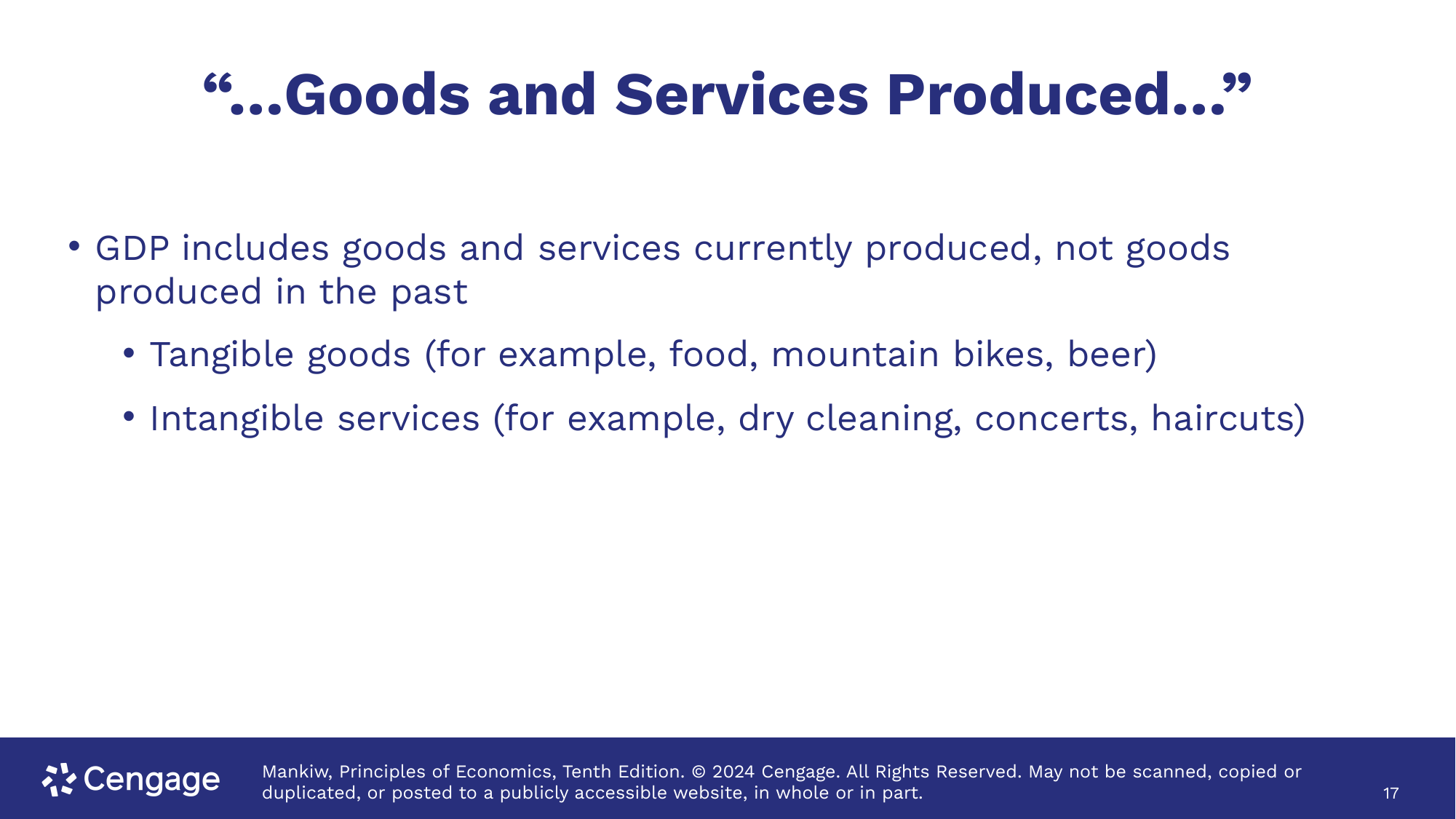

# “…Goods and Services Produced…”
GDP includes goods and services currently produced, not goods produced in the past
Tangible goods (for example, food, mountain bikes, beer)
Intangible services (for example, dry cleaning, concerts, haircuts)